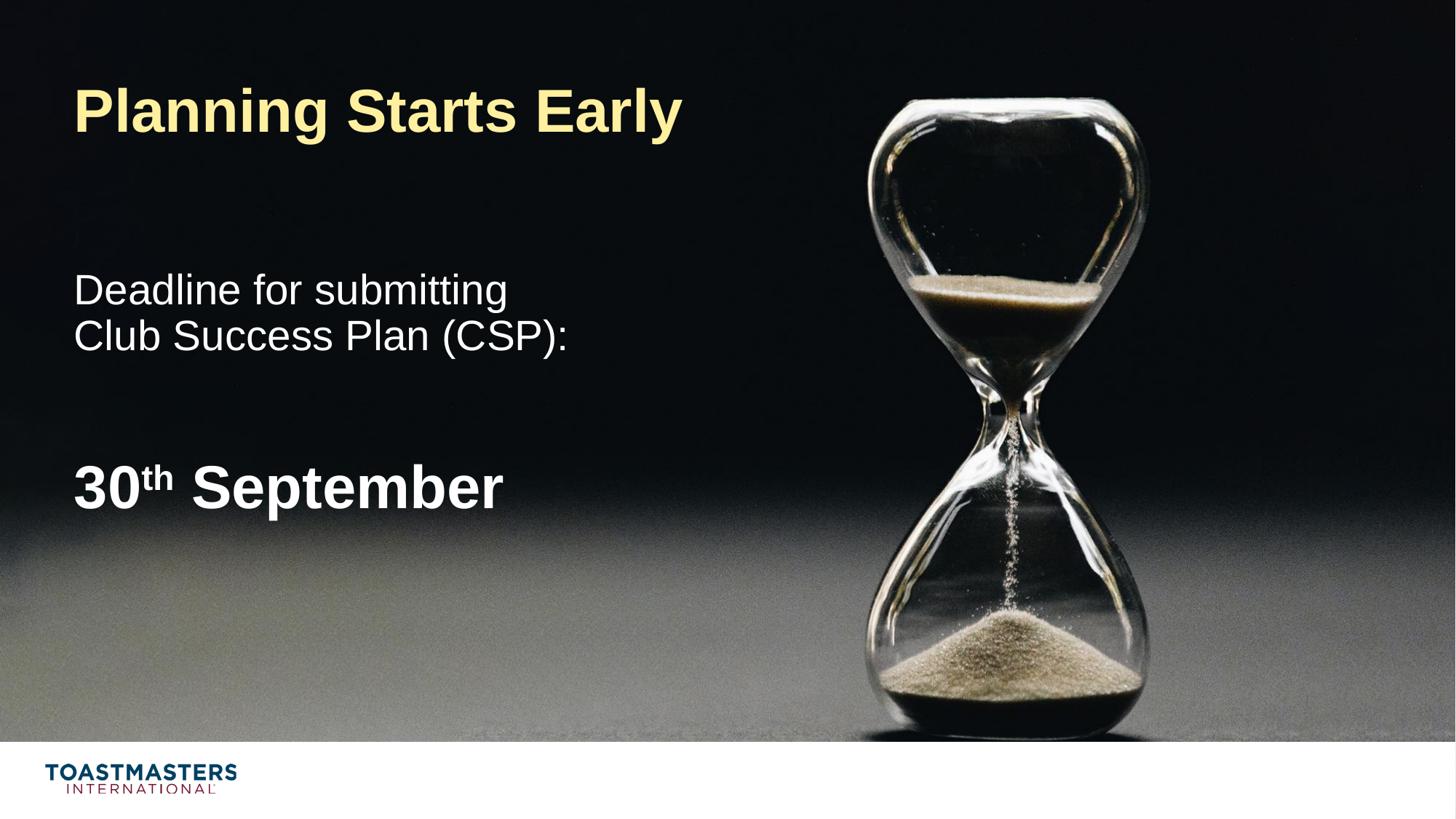

# Planning Starts Early
Deadline for submitting
Club Success Plan (CSP):
30th September